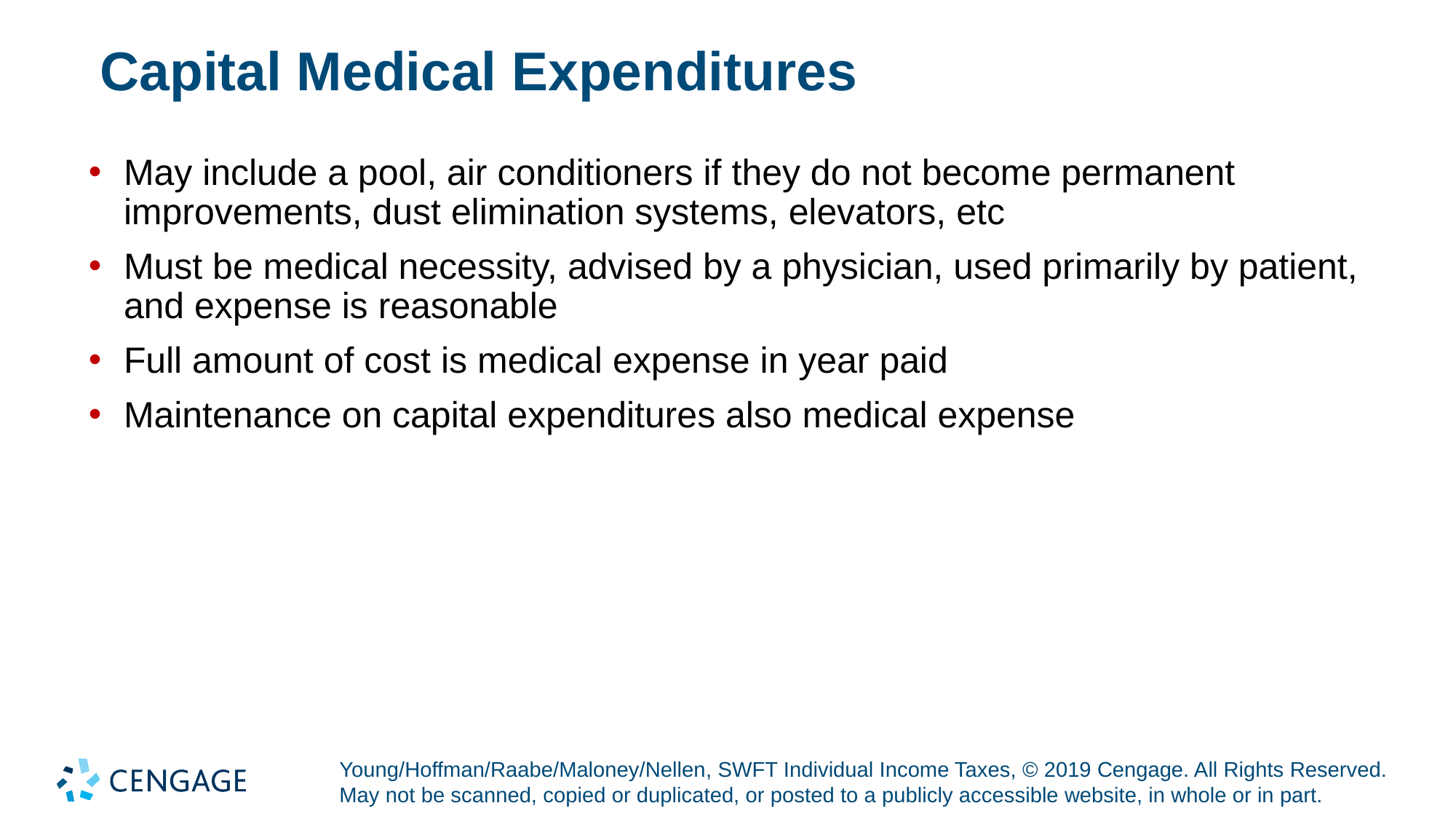

# Capital Medical Expenditures
May include a pool, air conditioners if they do not become permanent improvements, dust elimination systems, elevators, etc
Must be medical necessity, advised by a physician, used primarily by patient, and expense is reasonable
Full amount of cost is medical expense in year paid
Maintenance on capital expenditures also medical expense